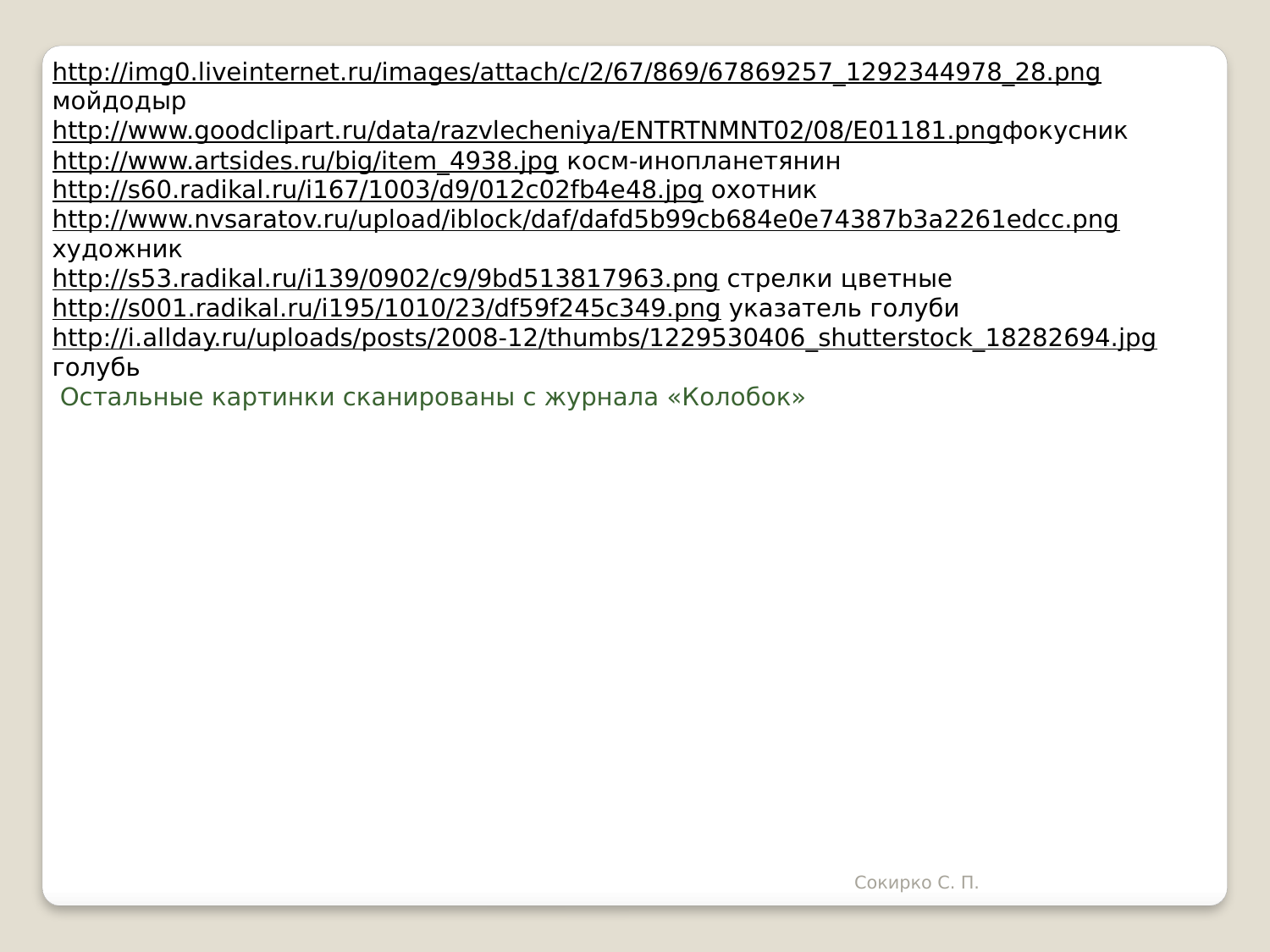

http://img0.liveinternet.ru/images/attach/c/2/67/869/67869257_1292344978_28.pngмойдодыр
http://www.goodclipart.ru/data/razvlecheniya/ENTRTNMNT02/08/E01181.pngфокусник
http://www.artsides.ru/big/item_4938.jpg косм-инопланетянин
http://s60.radikal.ru/i167/1003/d9/012c02fb4e48.jpg охотник
http://www.nvsaratov.ru/upload/iblock/daf/dafd5b99cb684e0e74387b3a2261edcc.png художник
http://s53.radikal.ru/i139/0902/c9/9bd513817963.png стрелки цветные
http://s001.radikal.ru/i195/1010/23/df59f245c349.png указатель голуби
http://i.allday.ru/uploads/posts/2008-12/thumbs/1229530406_shutterstock_18282694.jpg голубь
 Остальные картинки сканированы с журнала «Колобок»

Сокирко С. П.